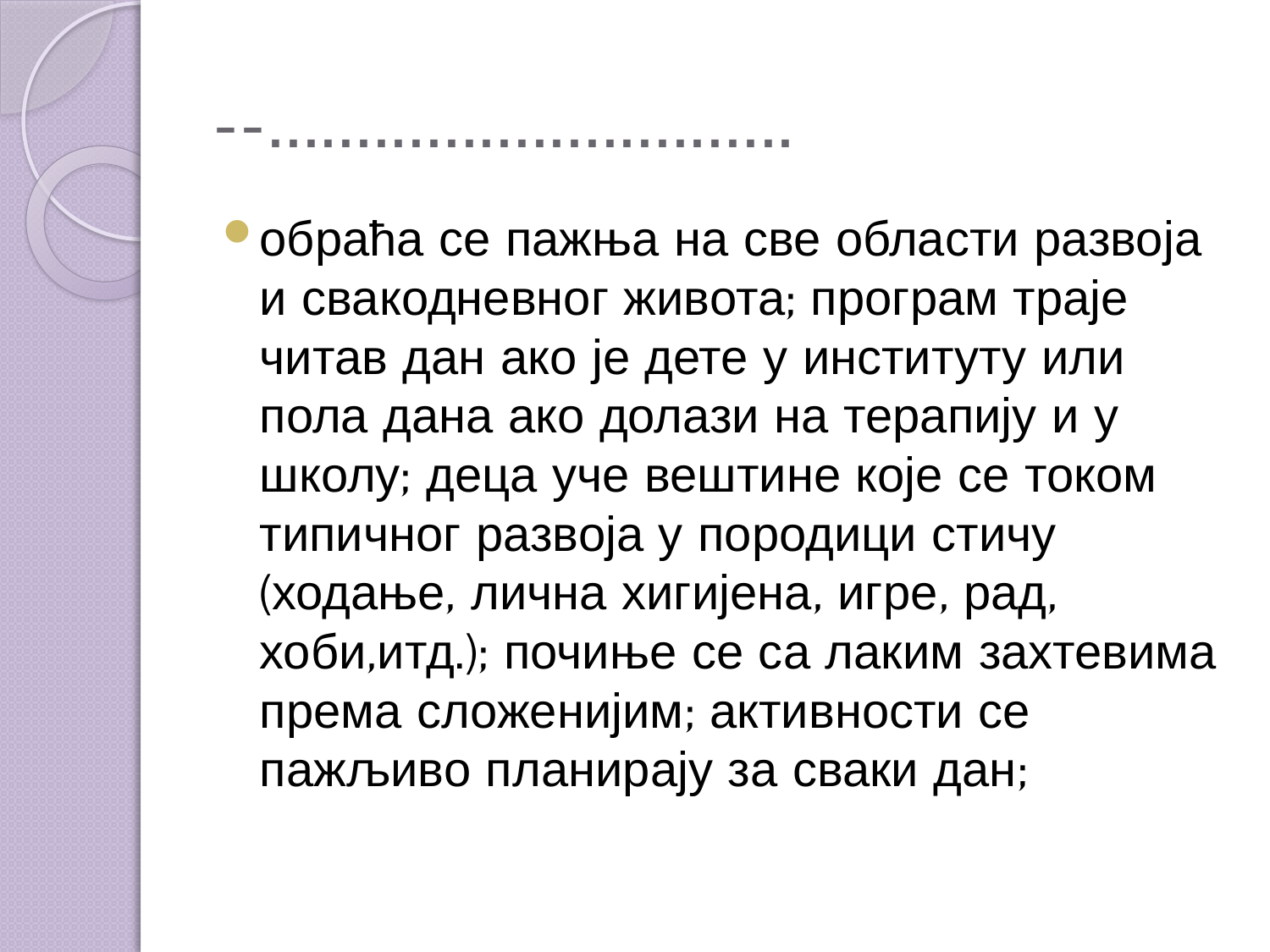

# --..............................
обраћа се пажња на све области развоја и свакодневног живота; програм траје читав дан ако је дете у институту или пола дана ако долази на терапију и у школу; деца уче вештине које се током типичног развоја у породици стичу (ходање, лична хигијена, игре, рад, хоби,итд.); почиње се са лаким захтевима према сложенијим; активности се пажљиво планирају за сваки дан;